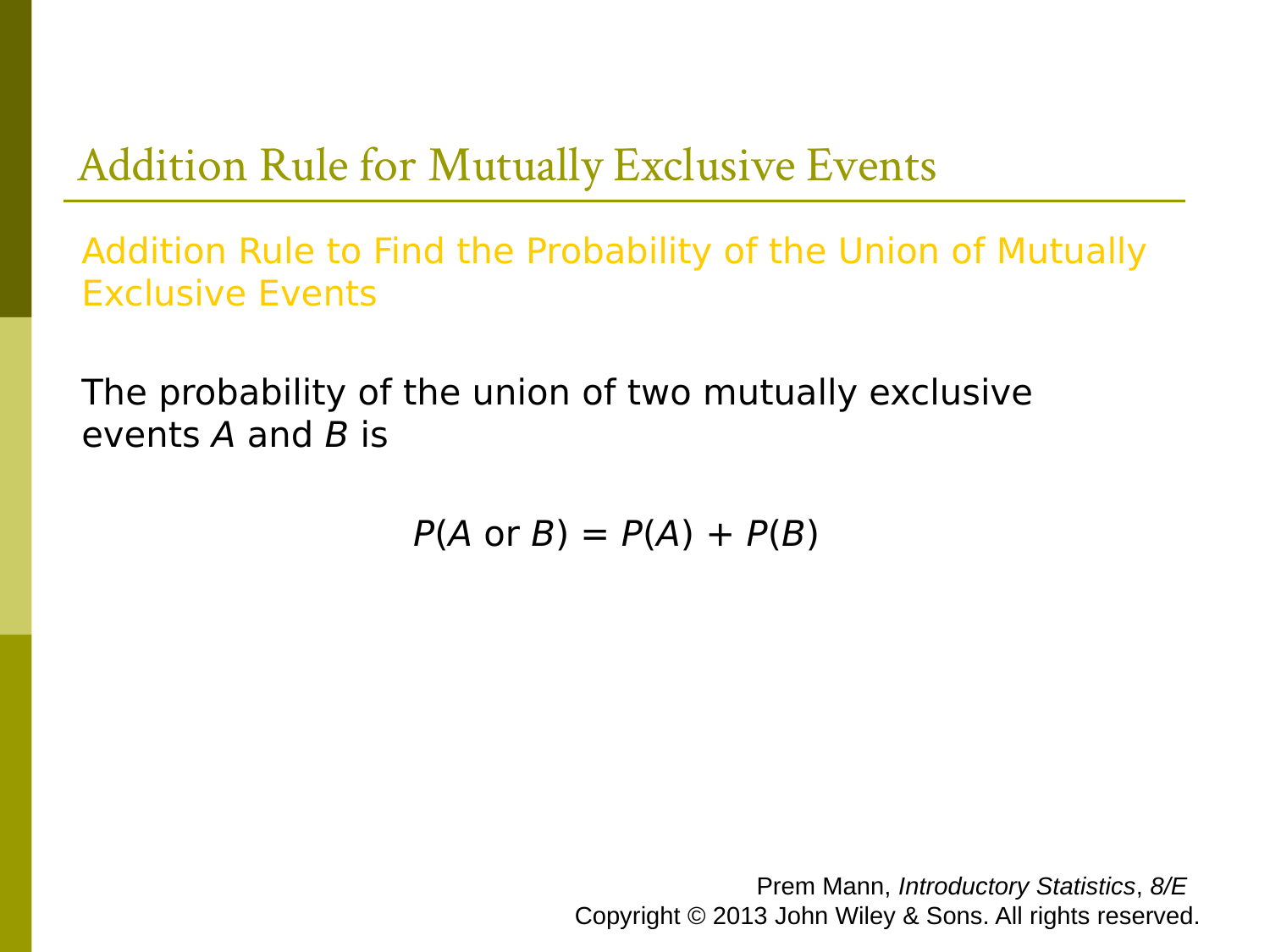

# Addition Rule for Mutually Exclusive Events
Addition Rule to Find the Probability of the Union of Mutually Exclusive Events

The probability of the union of two mutually exclusive events A and B is

P(A or B) = P(A) + P(B)
                          Prem Mann, Introductory Statistics, 8/E Copyright © 2013 John Wiley & Sons. All rights reserved.